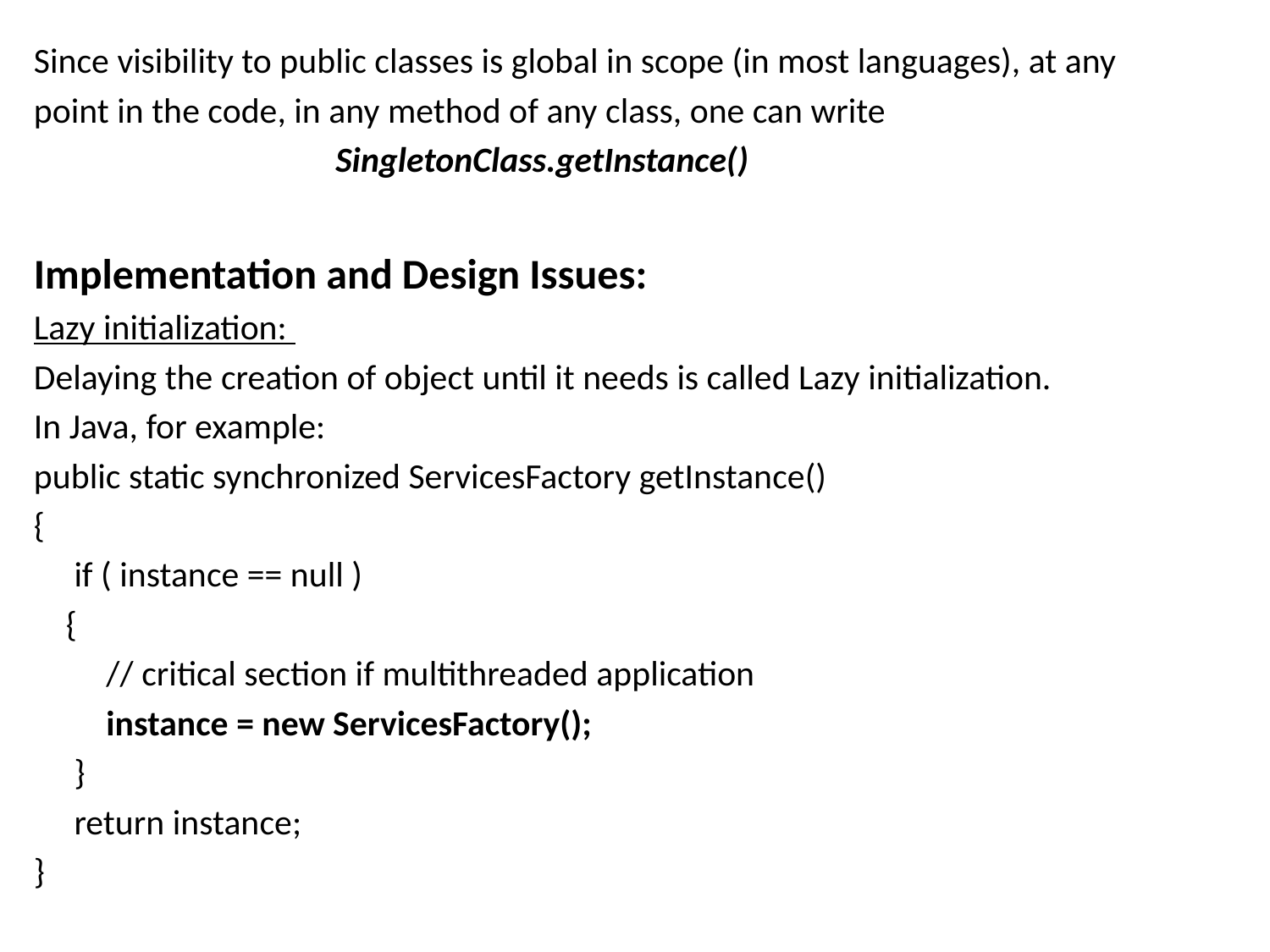

Since visibility to public classes is global in scope (in most languages), at any
point in the code, in any method of any class, one can write
               		SingletonClass.getInstance()

Implementation and Design Issues:
Lazy initialization:
Delaying the creation of object until it needs is called Lazy initialization.
In Java, for example:
public static synchronized ServicesFactory getInstance()
{
     if ( instance == null )
    {
         // critical section if multithreaded application
         instance = new ServicesFactory();
     }
     return instance;
}